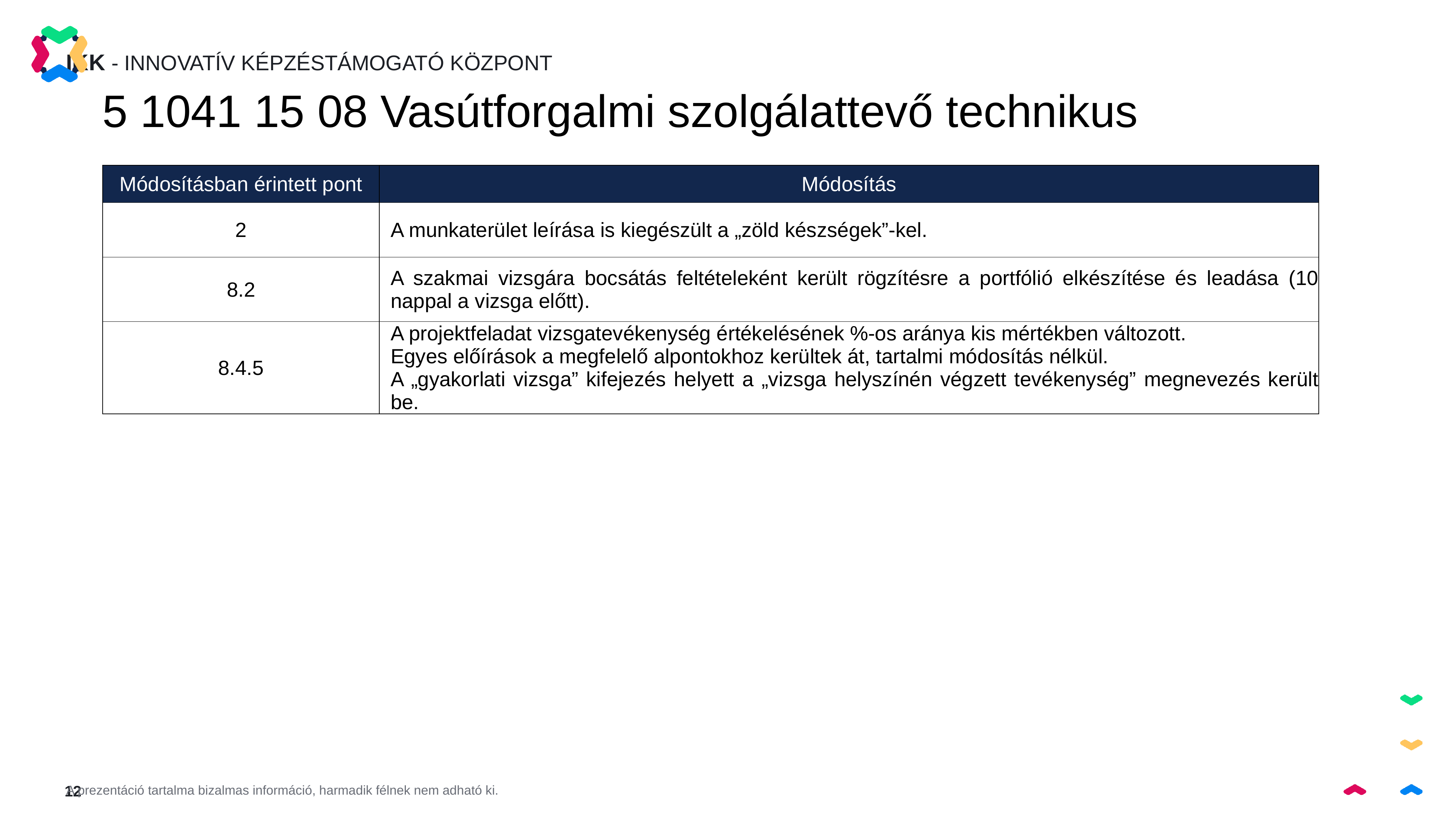

5 1041 15 08 Vasútforgalmi szolgálattevő technikus
| Módosításban érintett pont | Módosítás |
| --- | --- |
| 2 | A munkaterület leírása is kiegészült a „zöld készségek”-kel. |
| 8.2 | A szakmai vizsgára bocsátás feltételeként került rögzítésre a portfólió elkészítése és leadása (10 nappal a vizsga előtt). |
| 8.4.5 | A projektfeladat vizsgatevékenység értékelésének %-os aránya kis mértékben változott. Egyes előírások a megfelelő alpontokhoz kerültek át, tartalmi módosítás nélkül. A „gyakorlati vizsga” kifejezés helyett a „vizsga helyszínén végzett tevékenység” megnevezés került be. |